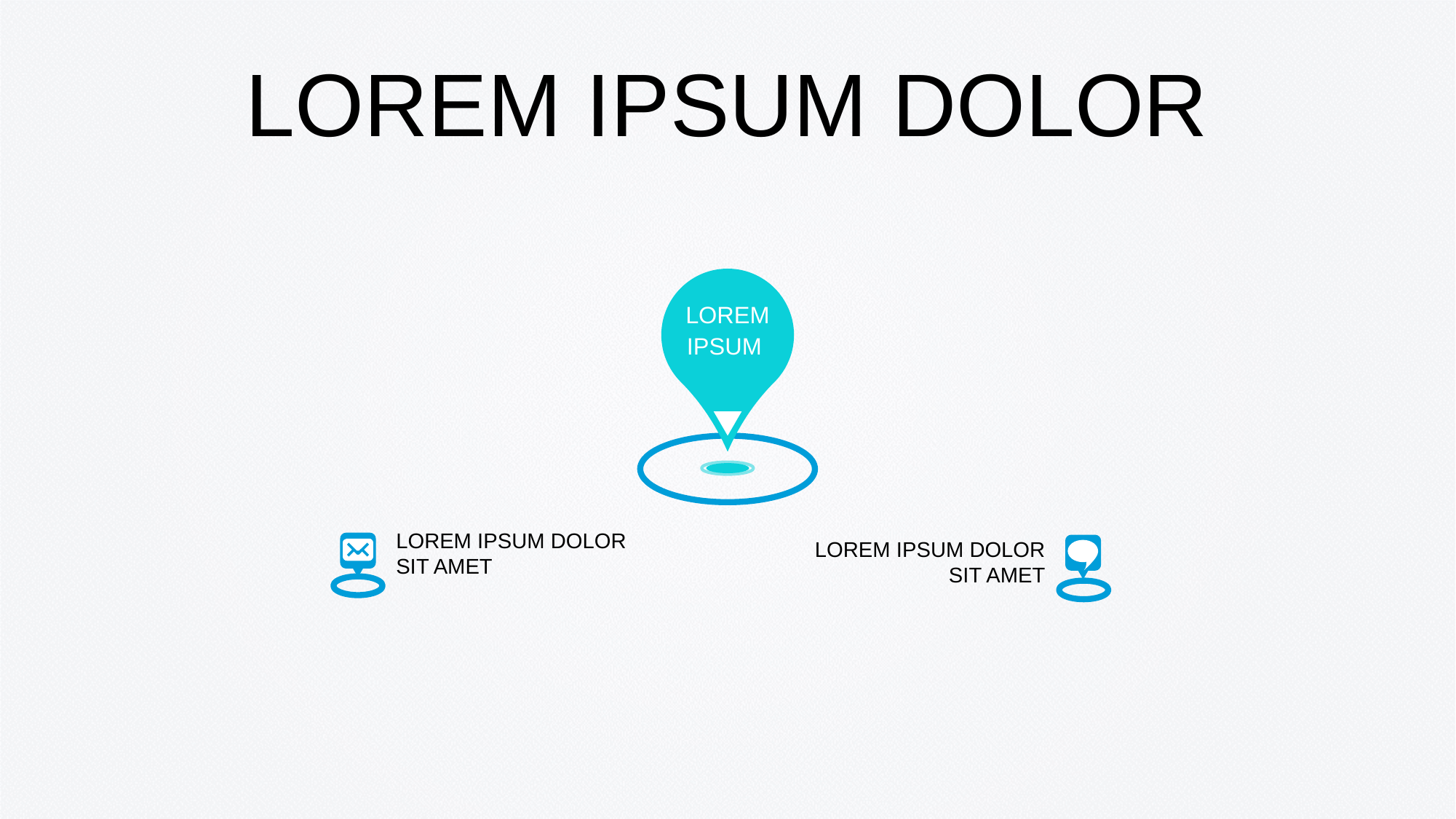

# LOREM IPSUM DOLOR

LOREM IPSUM

LOREM IPSUM DOLOR SIT AMET
LOREM IPSUM DOLOR SIT AMET